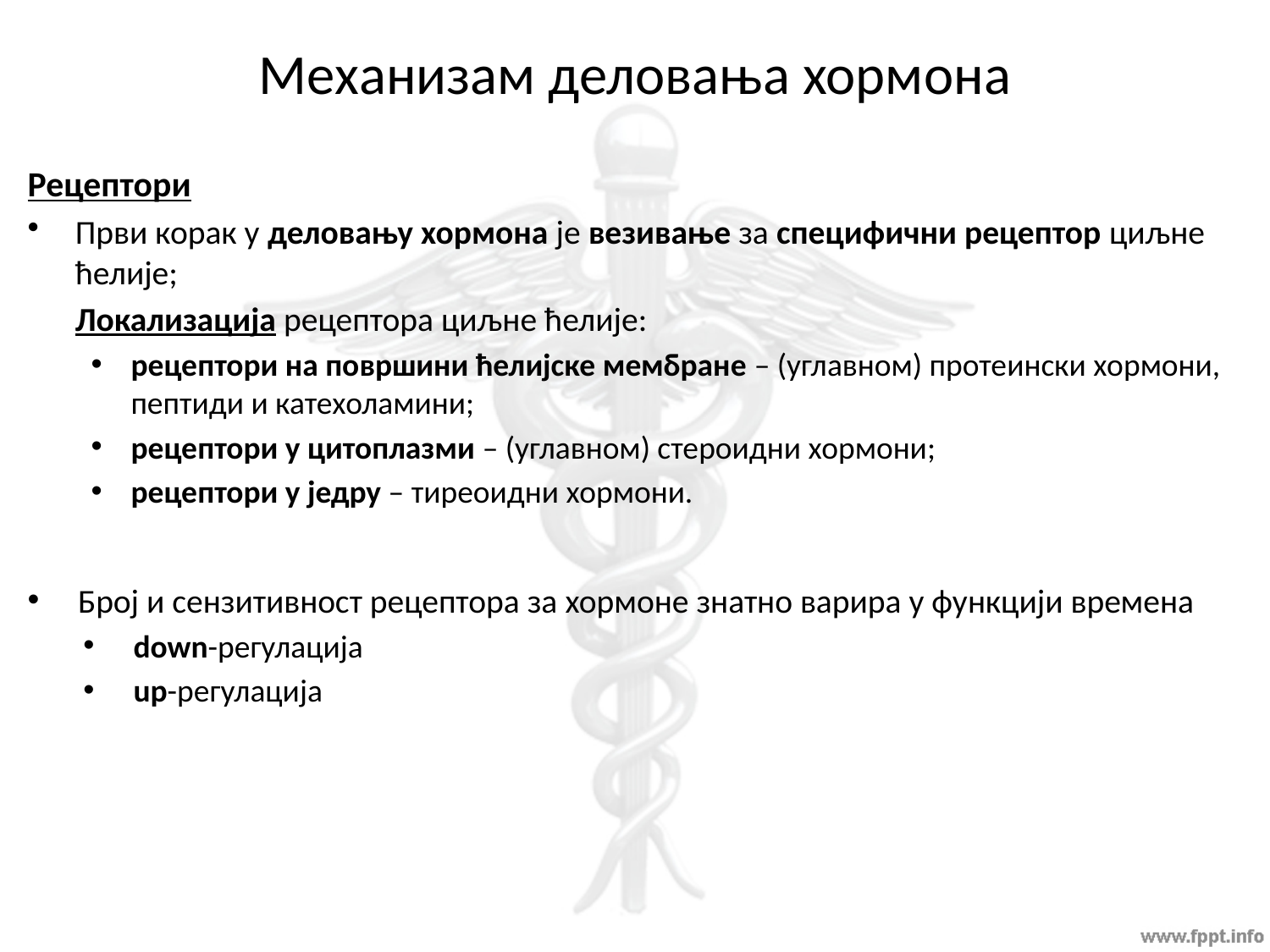

# Механизам деловања хормона

Рецептори
Први корак у деловању хормона је везивање за специфични рецептор циљне ћелије;
	Локализација рецептора циљне ћелије:
рецептори на површини ћелијске мембране – (углавном) протеински хормони, пептиди и катехоламини;
рецептори у цитоплазми – (углавном) стероидни хормони;
рецептори у једру – тиреоидни хормони.

Број и сензитивност рецептора за хормоне знатно варира у функцији времена
down-регулација
up-регулација